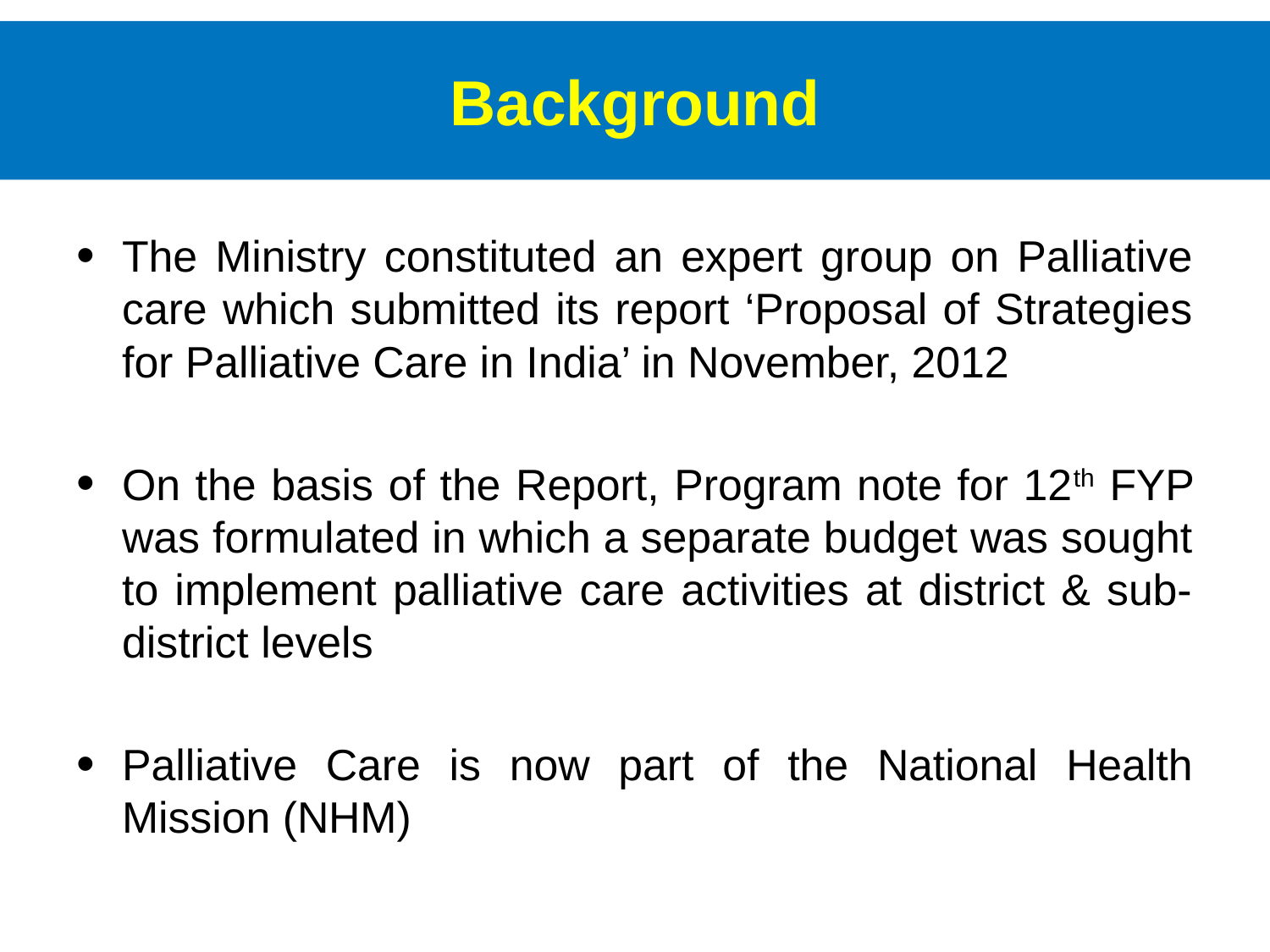

# Background
The Ministry constituted an expert group on Palliative care which submitted its report ‘Proposal of Strategies for Palliative Care in India’ in November, 2012

On the basis of the Report, Program note for 12th FYP was formulated in which a separate budget was sought to implement palliative care activities at district & sub-district levels

Palliative Care is now part of the National Health Mission (NHM)